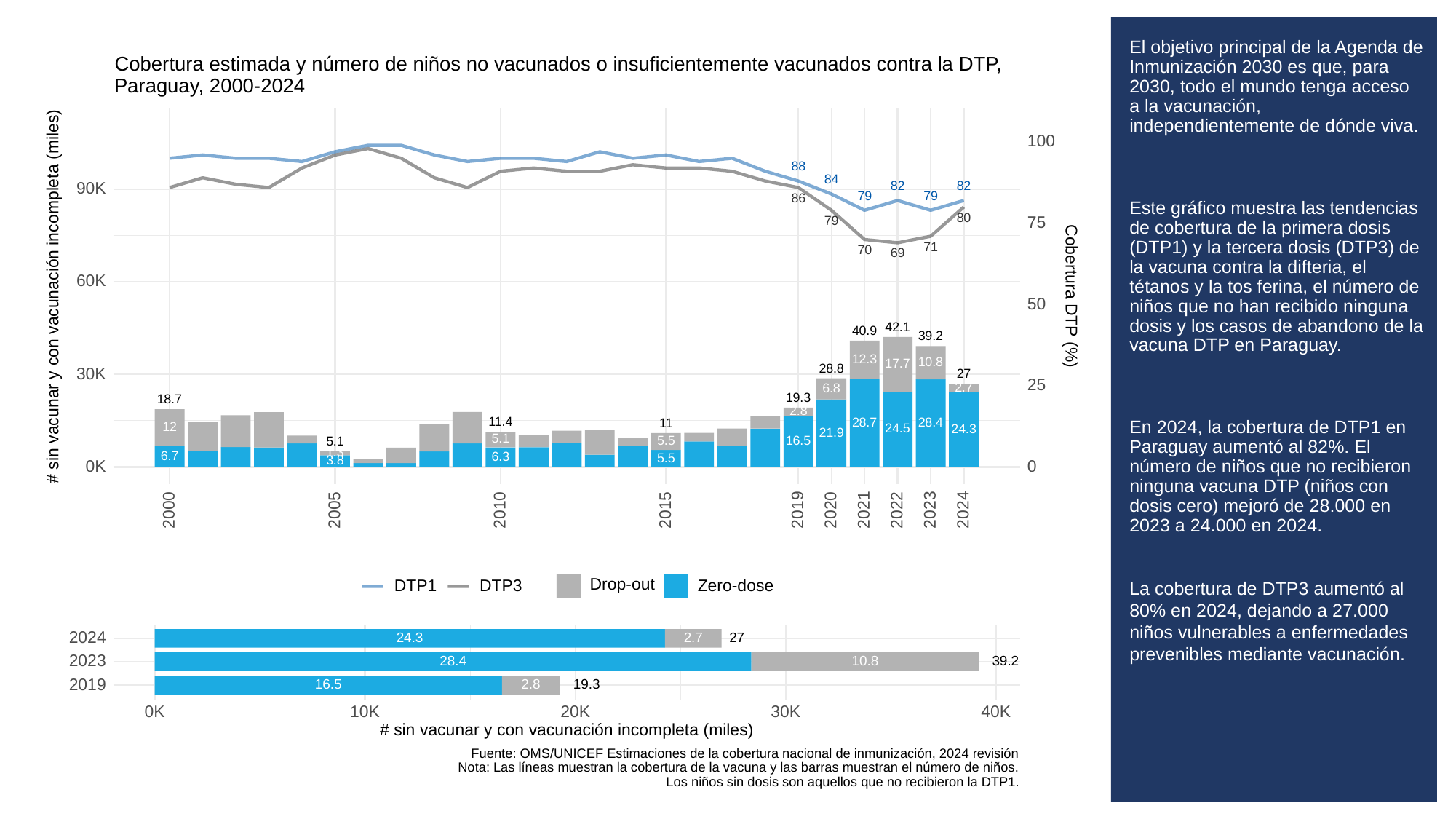

# El objetivo principal de la Agenda de Inmunización 2030 es que, para 2030, todo el mundo tenga acceso a la vacunación, independientemente de dónde viva.

Este gráfico muestra las tendencias de cobertura de la primera dosis (DTP1) y la tercera dosis (DTP3) de la vacuna contra la difteria, el tétanos y la tos ferina, el número de niños que no han recibido ninguna dosis y los casos de abandono de la vacuna DTP en Paraguay.

En 2024, la cobertura de DTP1 en Paraguay aumentó al 82%. El número de niños que no recibieron ninguna vacuna DTP (niños con dosis cero) mejoró de 28.000 en 2023 a 24.000 en 2024.

La cobertura de DTP3 aumentó al 80% en 2024, dejando a 27.000 niños vulnerables a enfermedades prevenibles mediante vacunación.

Cobertura estimada y número de niños no vacunados o insuficientemente vacunados contra la DTP,
Paraguay, 2000-2024

100

88
84
82
82
90K

79
79
86
80
79
75

71
70
69
60K

# sin vacunar y con vacunación incompleta (miles)
Cobertura DTP (%)
50
42.1
40.9

39.2

12.3
10.8
17.7
28.8
30K
27

25
2.7

6.8

19.3
18.7

2.8

11.4
28.7
28.4
11

12

24.5
24.3
21.9

5.1

16.5
5.5
5.1

1.3

6.7
6.3
5.5

3.8

0K
0

2023
2000
2005
2010
2015
2019
2020
2021
2022
2024

Drop-out
DTP3
Zero-dose
DTP1

2024
24.3
2.7
27

2023
39.2
28.4
10.8

2019
19.3
16.5
2.8

30K
0K
10K
20K
40K
# sin vacunar y con vacunación incompleta (miles)
Fuente: OMS/UNICEF Estimaciones de la cobertura nacional de inmunización, 2024 revisión
Nota: Las líneas muestran la cobertura de la vacuna y las barras muestran el número de niños.
Los niños sin dosis son aquellos que no recibieron la DTP1.